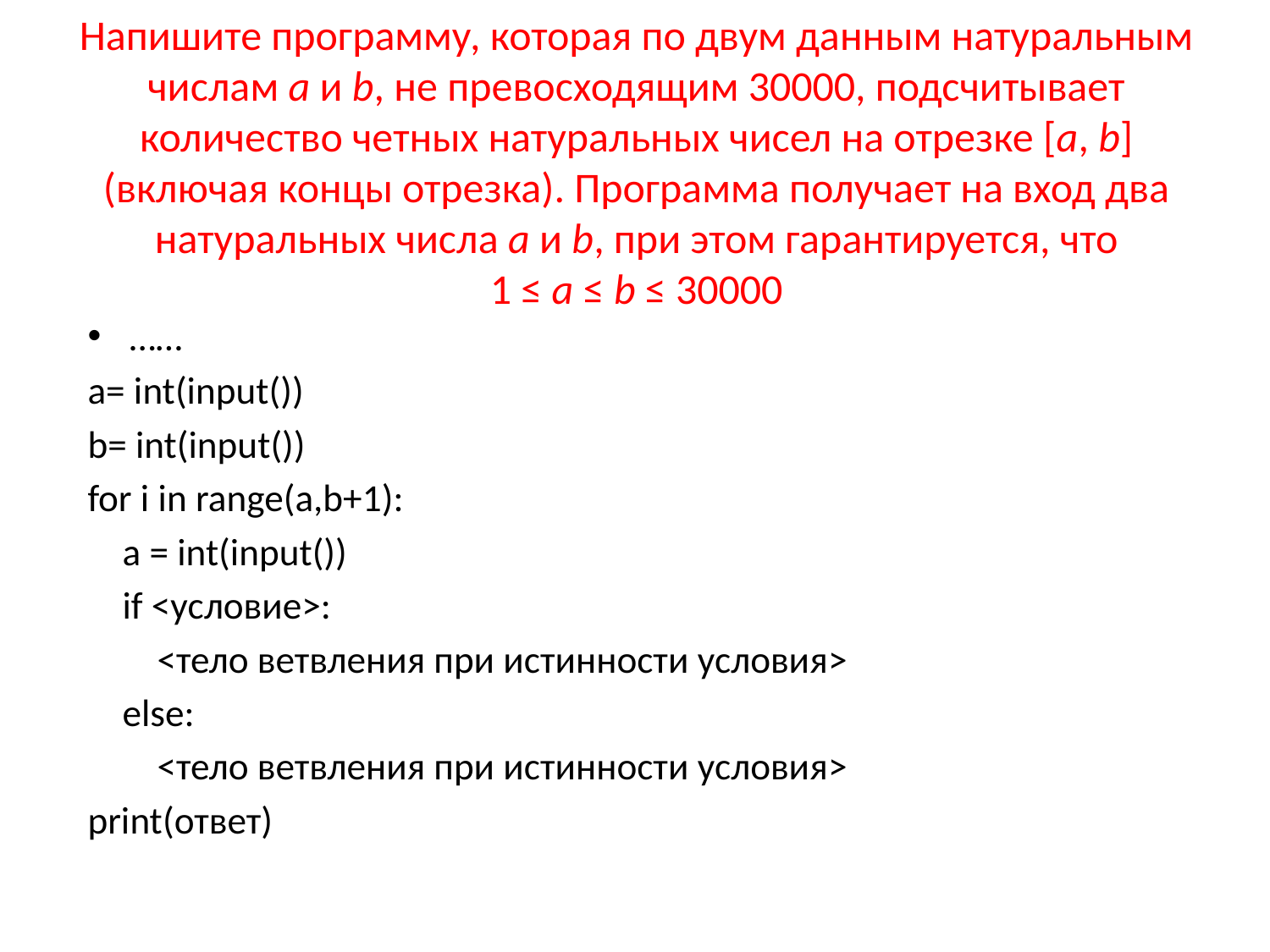

# Напишите программу, которая по двум данным натуральным числам a и b, не превосходящим 30000, подсчитывает количество четных натуральных чисел на отрезке [a, b] (включая концы отрезка). Программа получает на вход два натуральных числа a и b, при этом гарантируется, что 1 ≤ a ≤ b ≤ 30000
……
a= int(input())
b= int(input())
for i in range(a,b+1):
    a = int(input())
    if <условие>:
        <тело ветвления при истинности условия>
    else:
        <тело ветвления при истинности условия>
print(ответ)